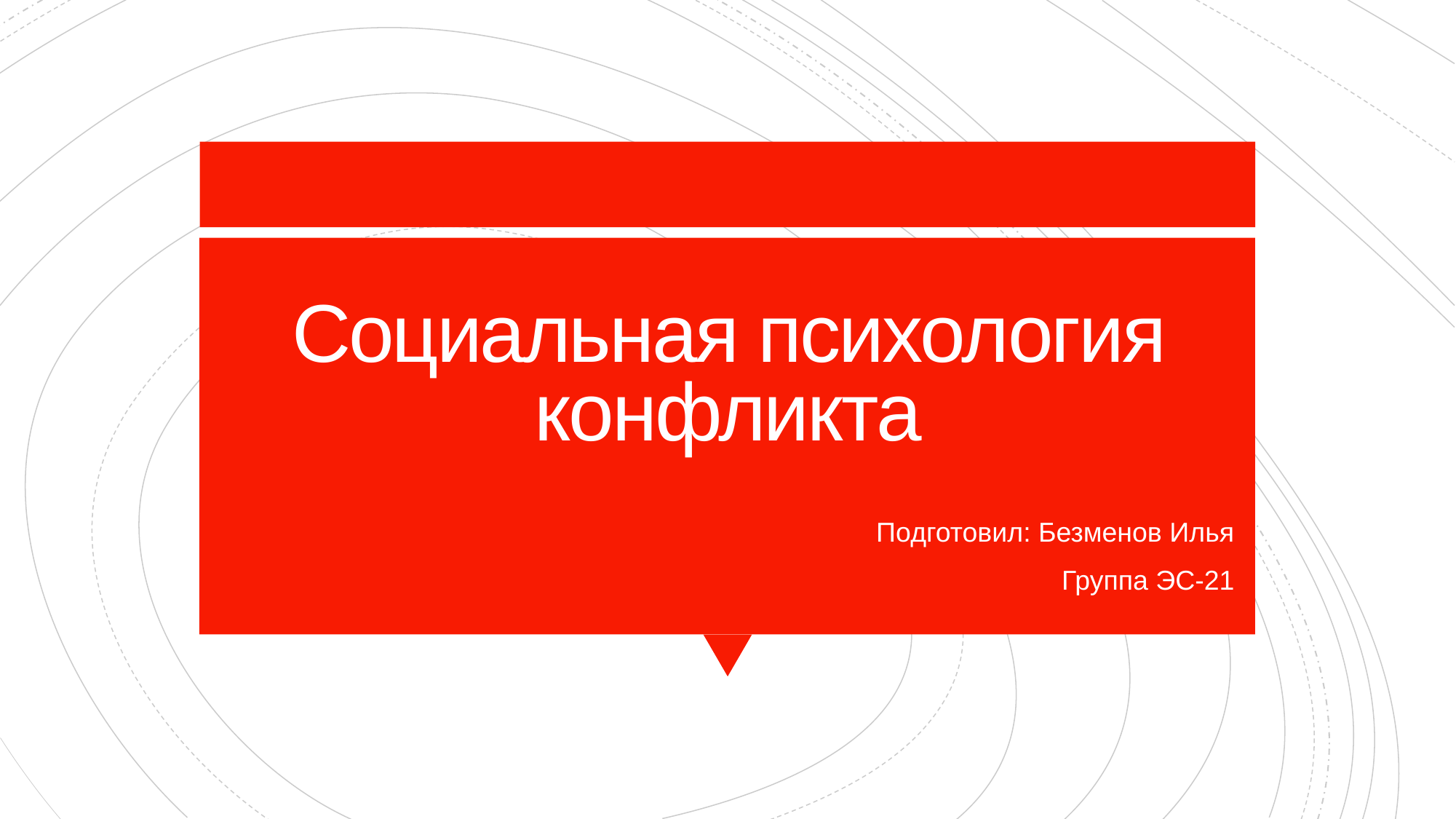

# Социальная психология конфликта

Подготовил: Безменов Илья
Группа ЭС-21